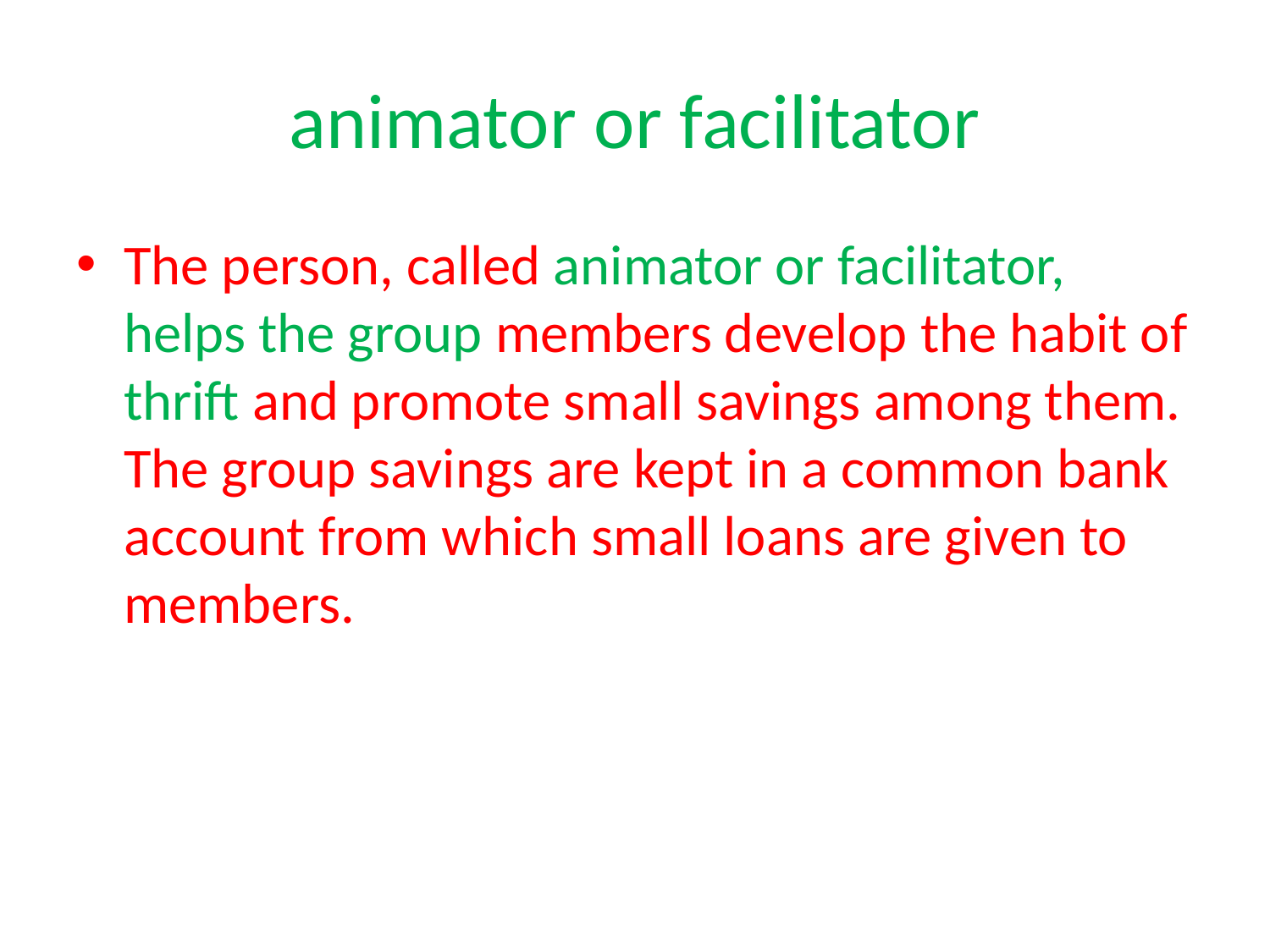

# animator or facilitator
The person, called animator or facilitator, helps the group members develop the habit of thrift and promote small savings among them. The group savings are kept in a common bank account from which small loans are given to members.